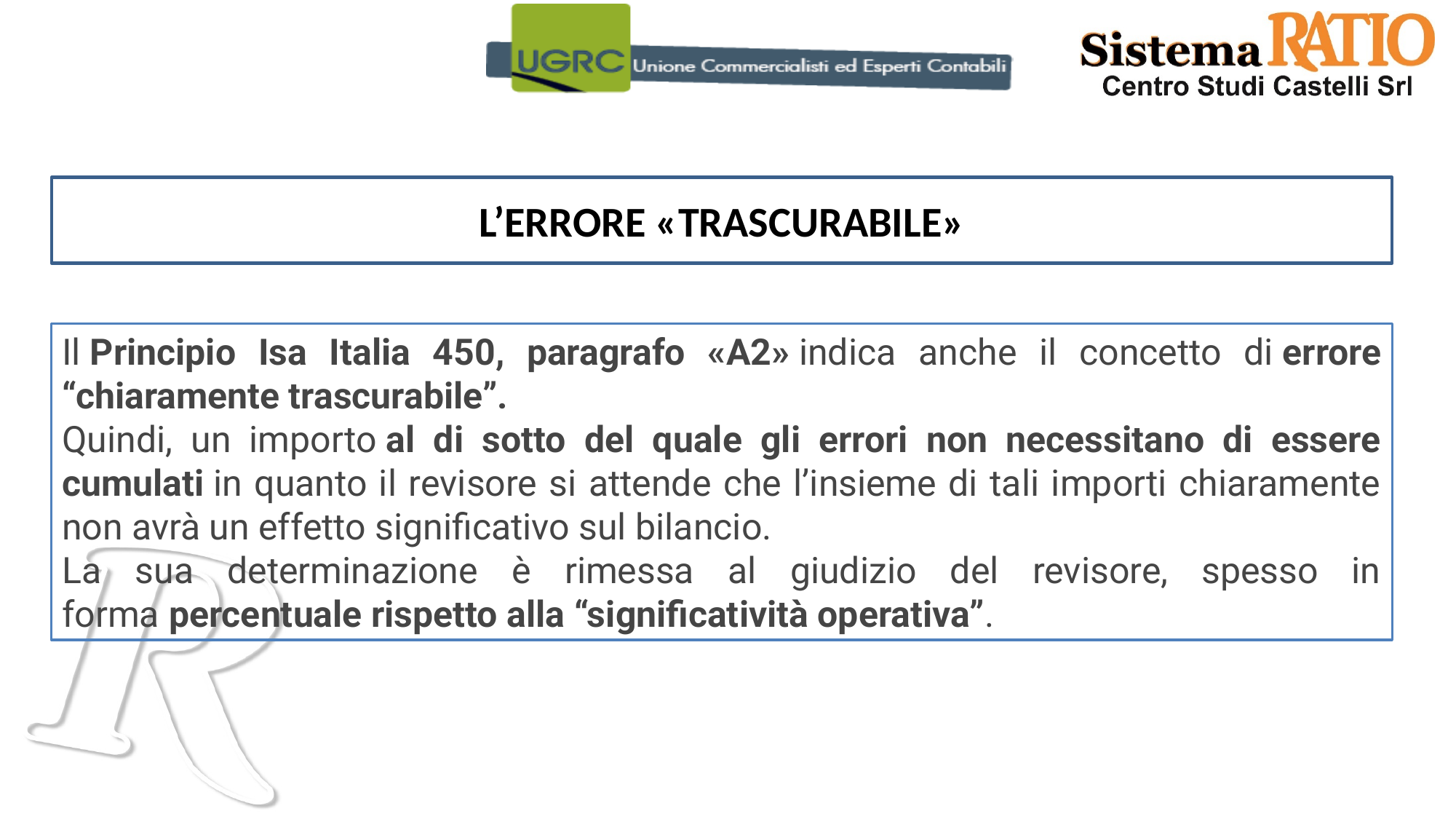

L’ERRORE «TRASCURABILE»
Il Principio Isa Italia 450, paragrafo «A2» indica anche il concetto di errore “chiaramente trascurabile”.
Quindi, un importo al di sotto del quale gli errori non necessitano di essere cumulati in quanto il revisore si attende che l’insieme di tali importi chiaramente non avrà un effetto significativo sul bilancio.
La sua determinazione è rimessa al giudizio del revisore, spesso in forma percentuale rispetto alla “significatività operativa”.